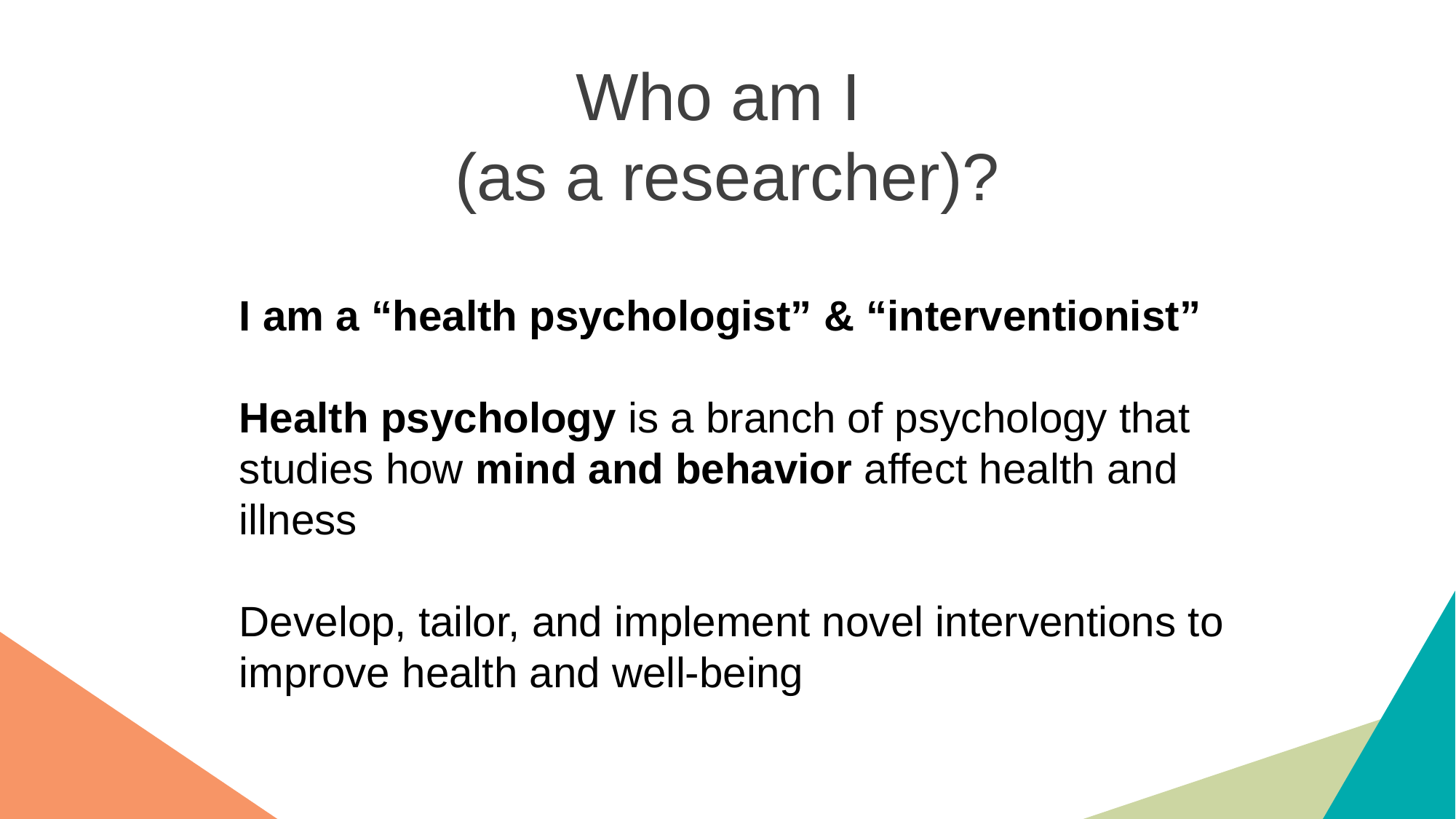

Who am I
(as a researcher)?

I am a “health psychologist” & “interventionist”

Health psychology is a branch of psychology that studies how mind and behavior affect health and illness

Develop, tailor, and implement novel interventions to improve health and well-being